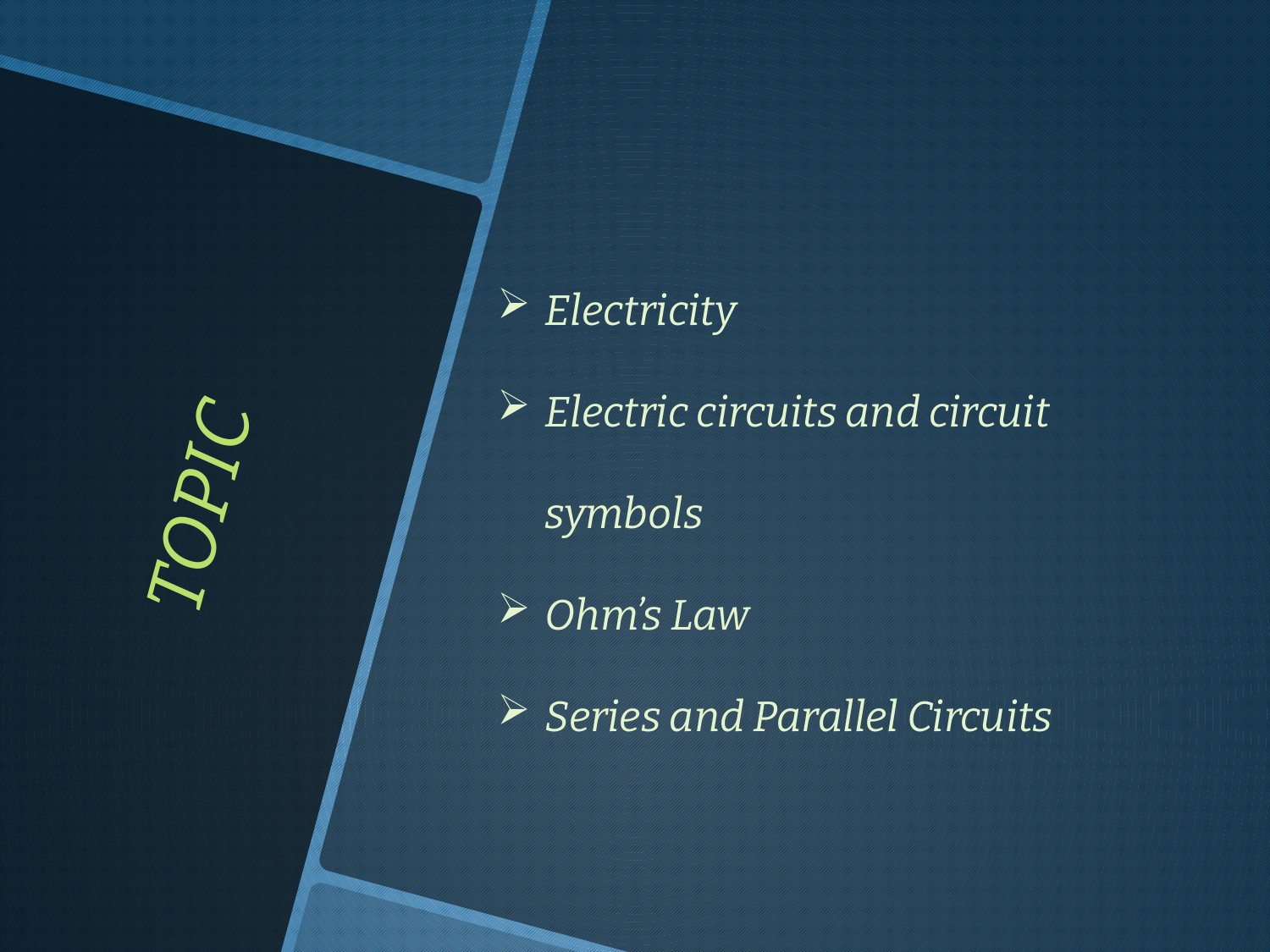

Electricity
Electric circuits and circuit symbols
Ohm’s Law
Series and Parallel Circuits
# TOPIC